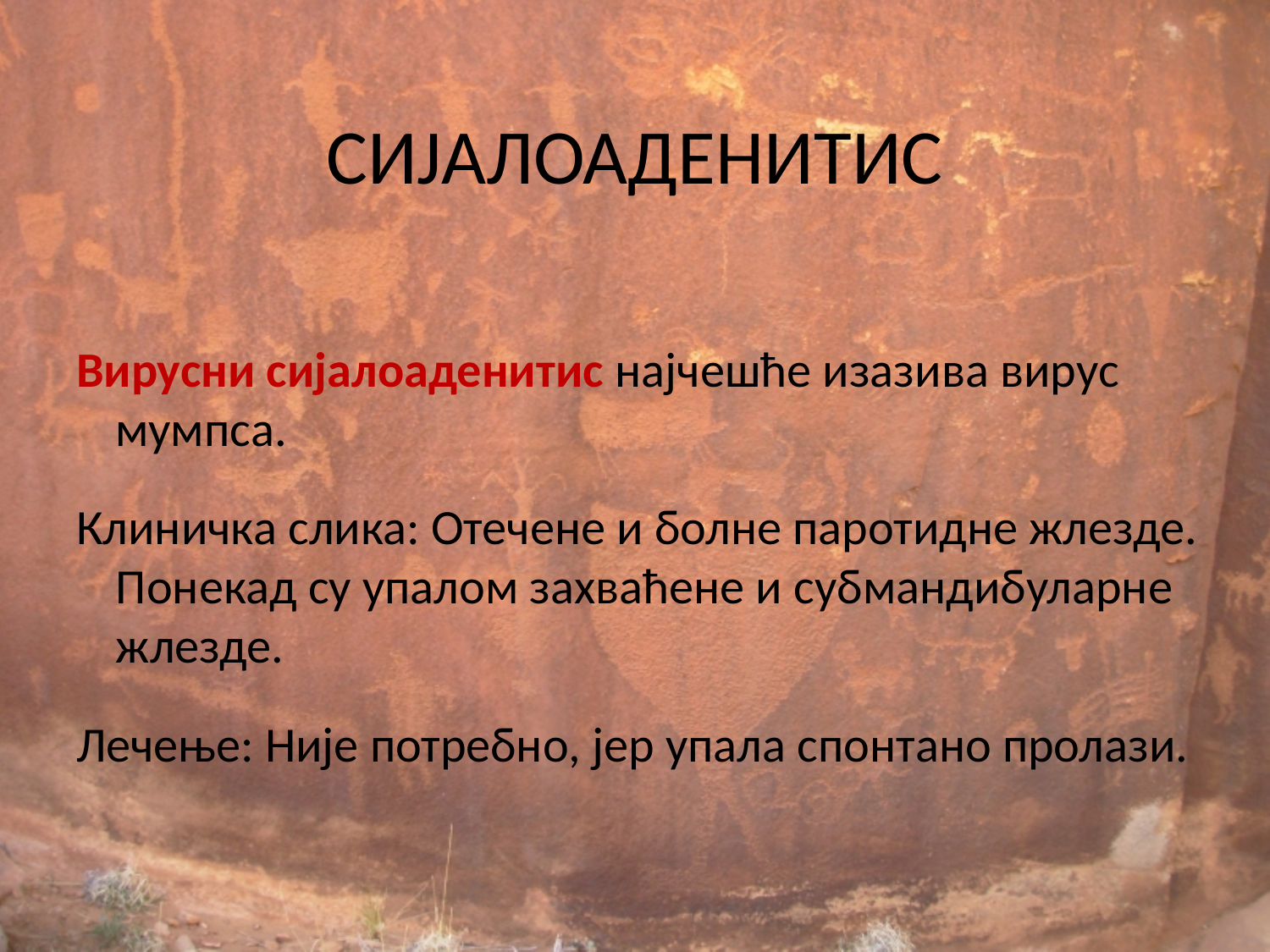

# СИЈАЛОАДЕНИТИС

Вирусни сијалоаденитис најчешће изазива вирус мумпса.

Клиничка слика: Отечене и болне паротидне жлезде. Понекад су упалом захваћене и субмандибуларне жлезде.

Лечење: Није потребно, јер упала спонтано пролази.